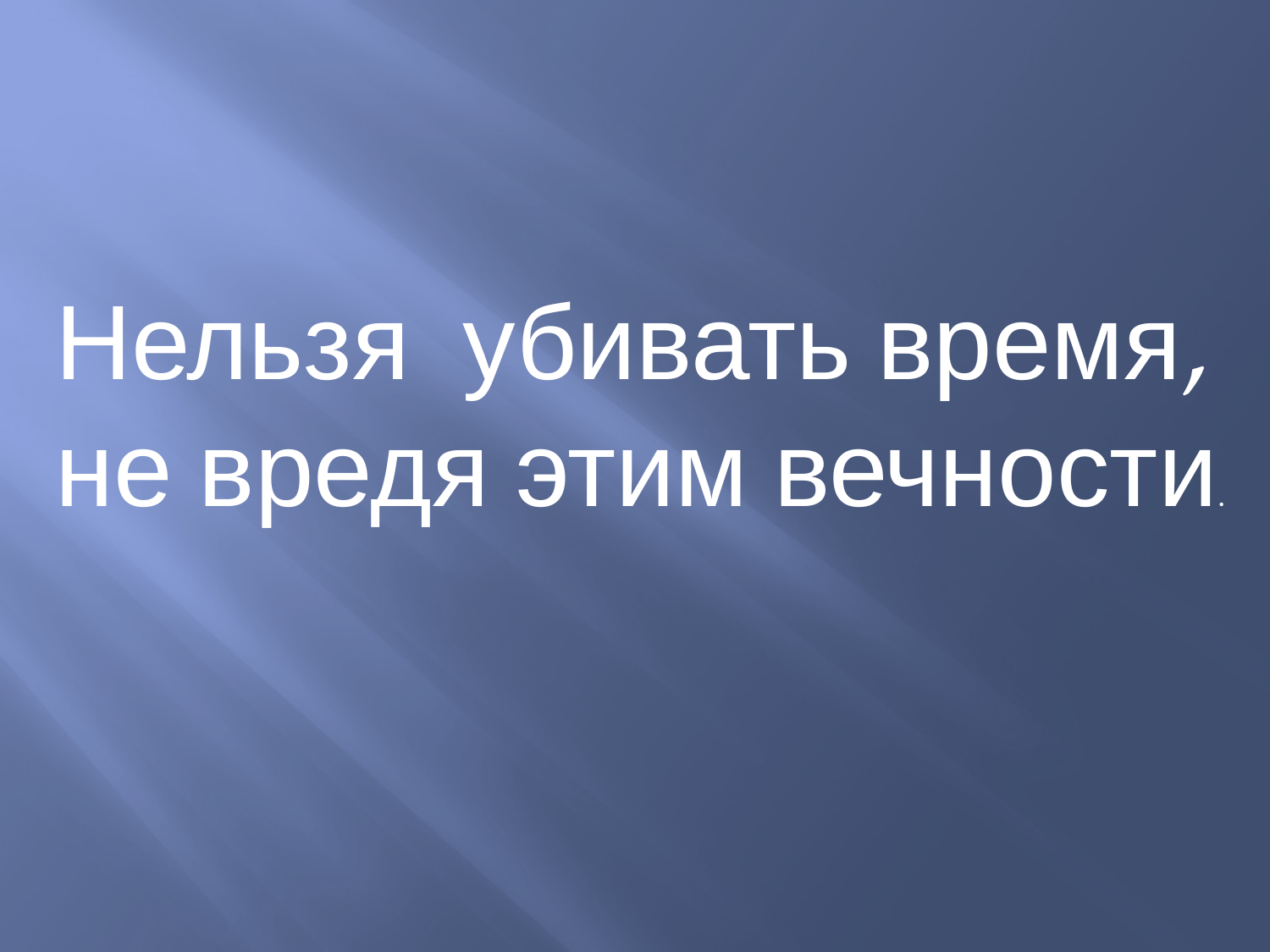

Нельзя  убивать время,
не вредя этим вечности.